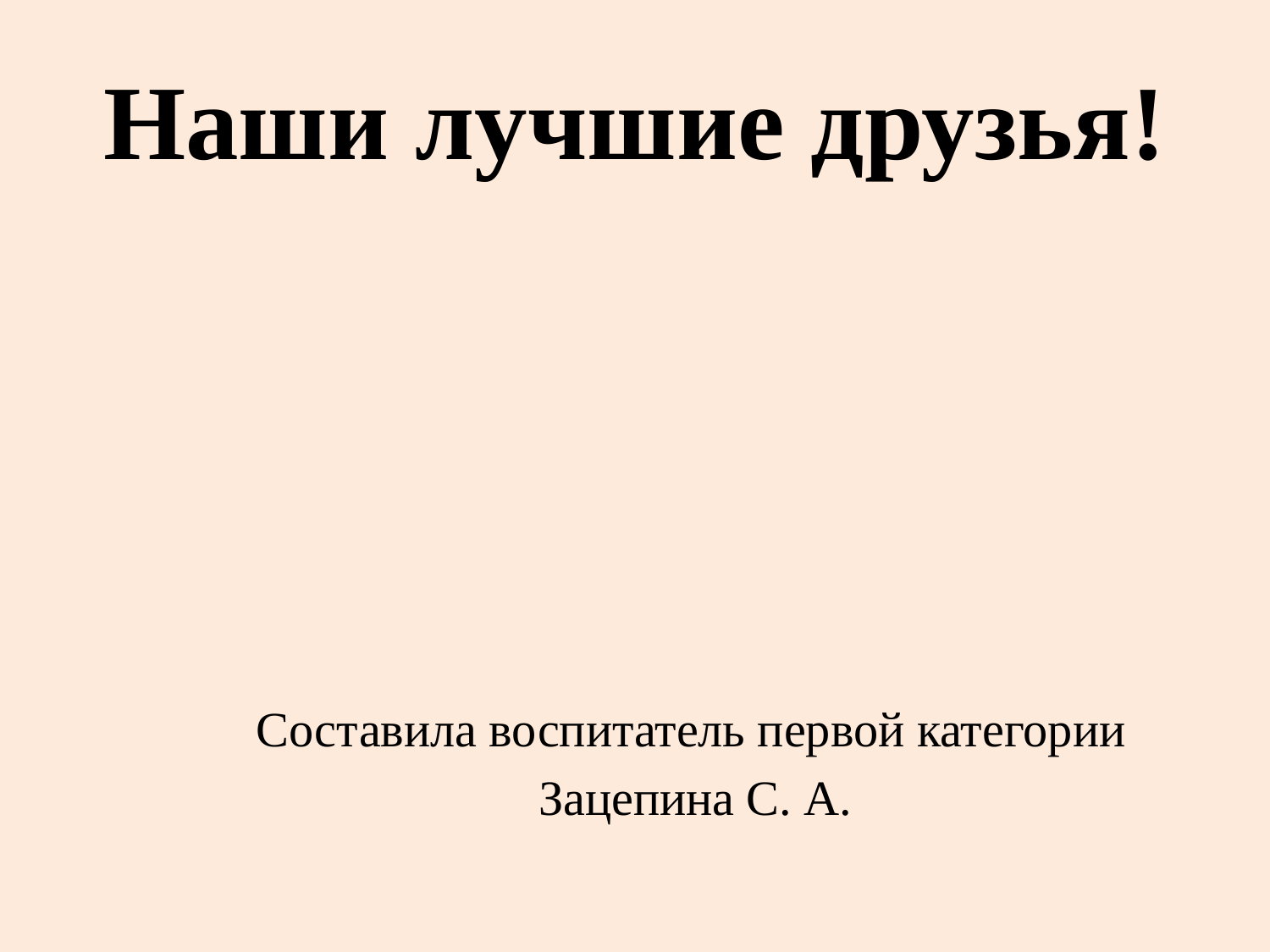

# Наши лучшие друзья!

               Составила воспитатель первой категории
                                      Зацепина С. А.